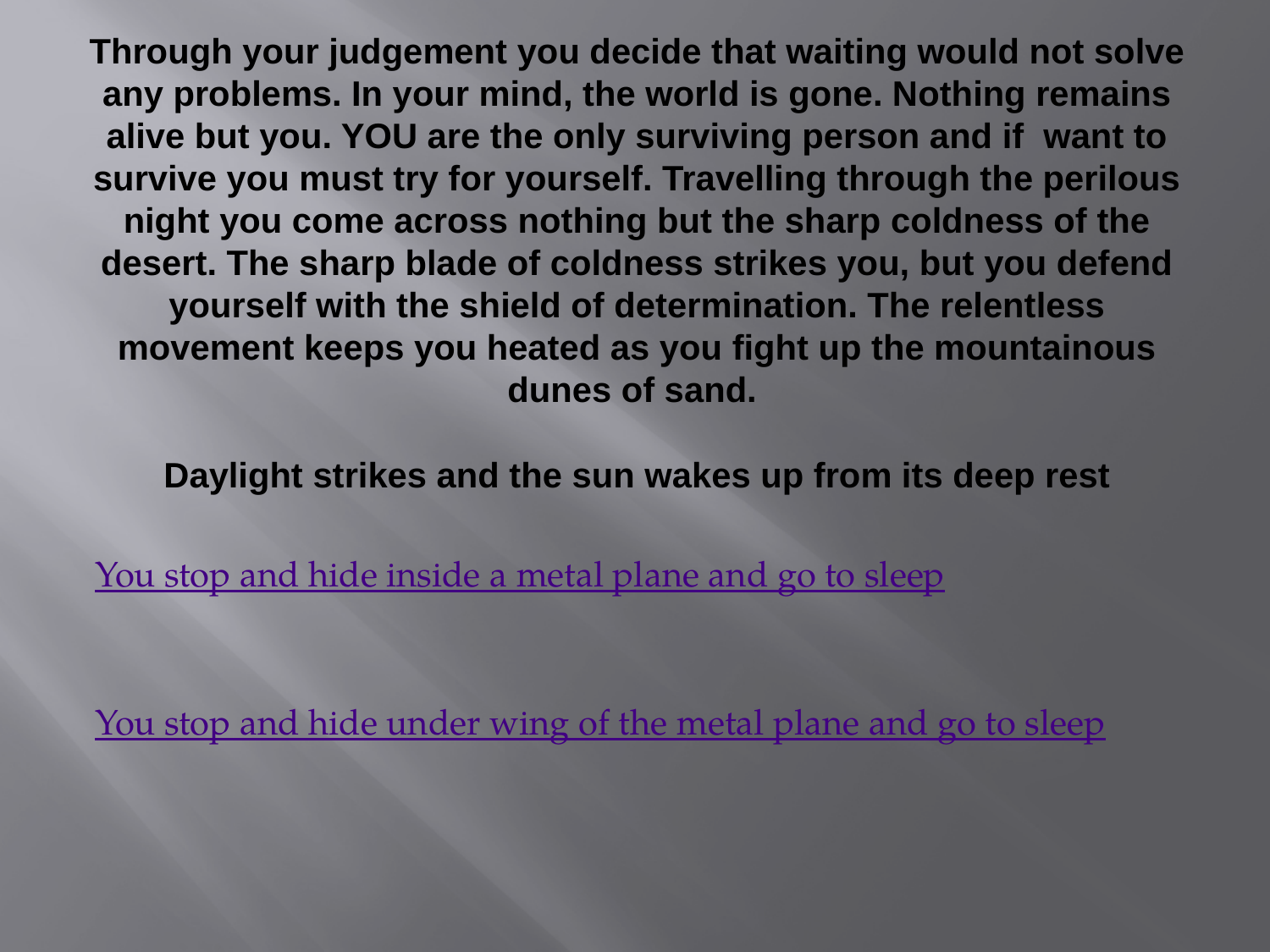

# Through your judgement you decide that waiting would not solve any problems. In your mind, the world is gone. Nothing remains alive but you. YOU are the only surviving person and if  want to survive you must try for yourself. Travelling through the perilous night you come across nothing but the sharp coldness of the desert. The sharp blade of coldness strikes you, but you defend yourself with the shield of determination. The relentless movement keeps you heated as you fight up the mountainous dunes of sand. Daylight strikes and the sun wakes up from its deep rest
You stop and hide inside a metal plane and go to sleep

You stop and hide under wing of the metal plane and go to sleep